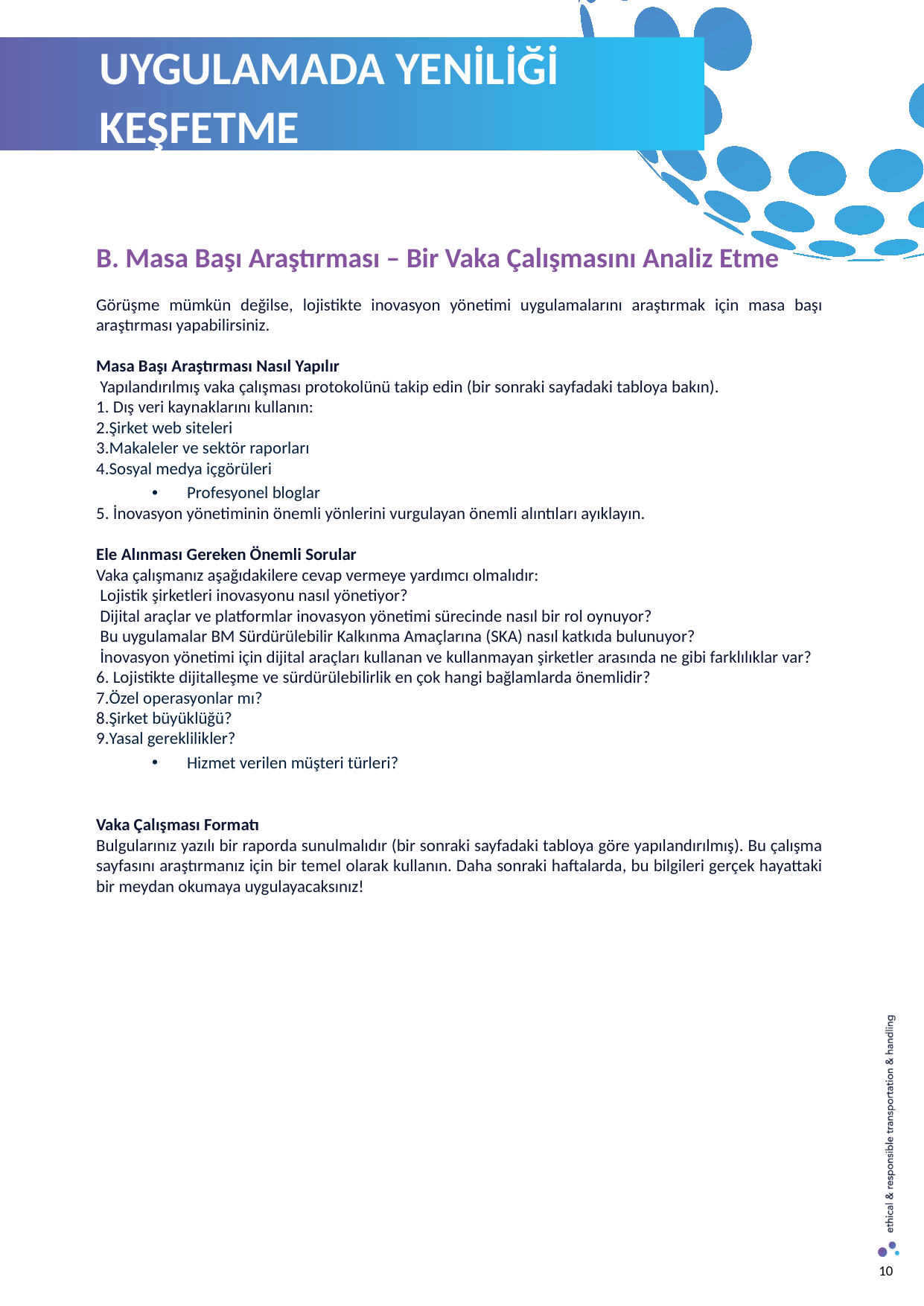

UYGULAMADA YENİLİĞİ KEŞFETME
B. Masa Başı Araştırması – Bir Vaka Çalışmasını Analiz Etme

Görüşme mümkün değilse, lojistikte inovasyon yönetimi uygulamalarını araştırmak için masa başı araştırması yapabilirsiniz.

Masa Başı Araştırması Nasıl Yapılır
 Yapılandırılmış vaka çalışması protokolünü takip edin (bir sonraki sayfadaki tabloya bakın).
 Dış veri kaynaklarını kullanın:
Şirket web siteleri
Makaleler ve sektör raporları
Sosyal medya içgörüleri
Profesyonel bloglar
 İnovasyon yönetiminin önemli yönlerini vurgulayan önemli alıntıları ayıklayın.

Ele Alınması Gereken Önemli Sorular
Vaka çalışmanız aşağıdakilere cevap vermeye yardımcı olmalıdır:
 Lojistik şirketleri inovasyonu nasıl yönetiyor?
 Dijital araçlar ve platformlar inovasyon yönetimi sürecinde nasıl bir rol oynuyor?
 Bu uygulamalar BM Sürdürülebilir Kalkınma Amaçlarına (SKA) nasıl katkıda bulunuyor?
 İnovasyon yönetimi için dijital araçları kullanan ve kullanmayan şirketler arasında ne gibi farklılıklar var?
 Lojistikte dijitalleşme ve sürdürülebilirlik en çok hangi bağlamlarda önemlidir?
Özel operasyonlar mı?
Şirket büyüklüğü?
Yasal gereklilikler?
Hizmet verilen müşteri türleri?

Vaka Çalışması Formatı
Bulgularınız yazılı bir raporda sunulmalıdır (bir sonraki sayfadaki tabloya göre yapılandırılmış). Bu çalışma sayfasını araştırmanız için bir temel olarak kullanın. Daha sonraki haftalarda, bu bilgileri gerçek hayattaki bir meydan okumaya uygulayacaksınız!
10